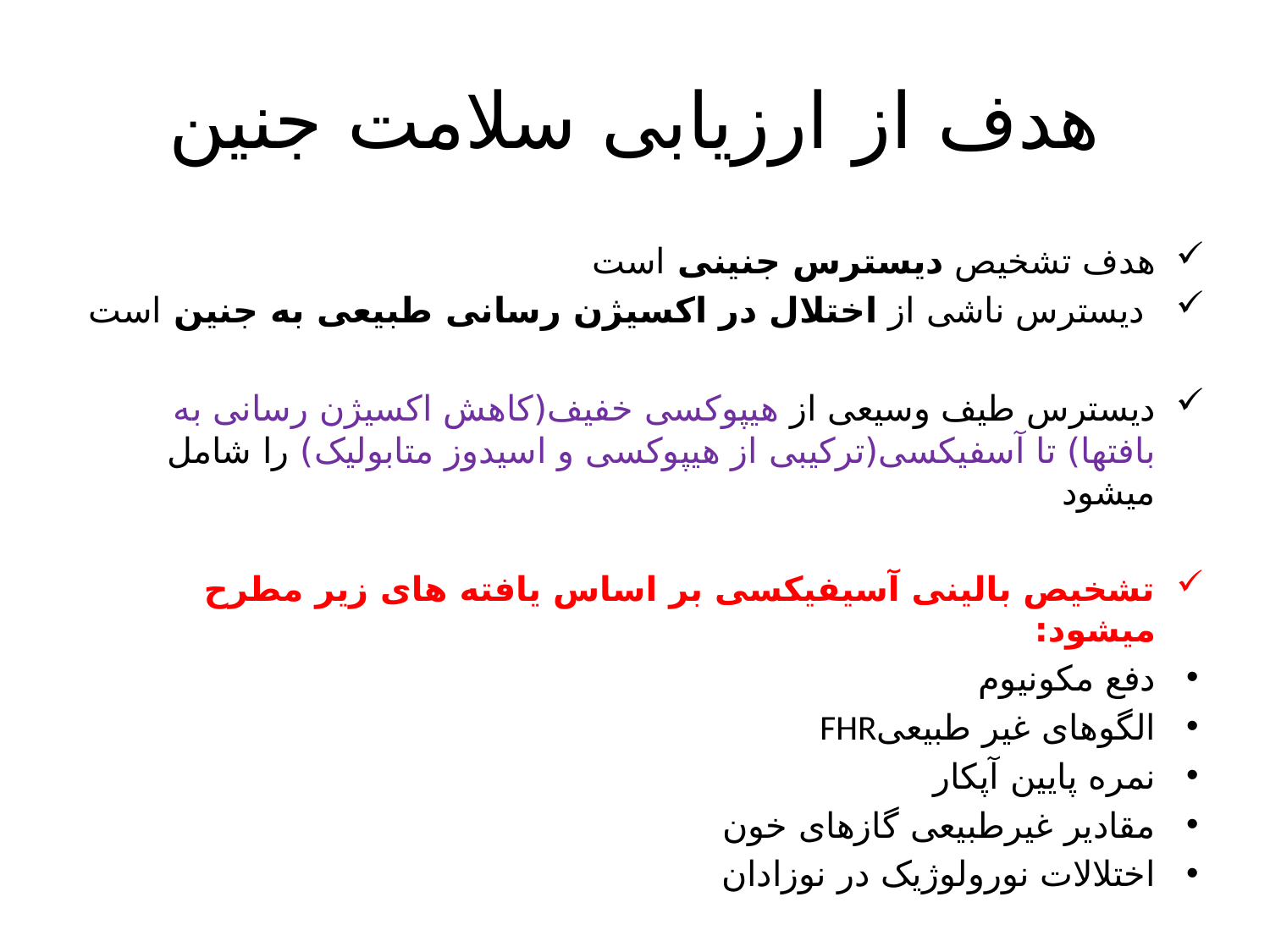

# هدف از ارزیابی سلامت جنین
هدف تشخیص دیسترس جنینی است
 دیسترس ناشی از اختلال در اکسیژن رسانی طبیعی به جنین است

دیسترس طیف وسیعی از هیپوکسی خفیف(کاهش اکسیژن رسانی به بافتها) تا آسفیکسی(ترکیبی از هیپوکسی و اسیدوز متابولیک) را شامل میشود

تشخیص بالینی آسیفیکسی بر اساس یافته های زیر مطرح میشود:
دفع مکونیوم
الگوهای غیر طبیعیFHR
نمره پایین آپکار
مقادیر غیرطبیعی گازهای خون
اختلالات نورولوژیک در نوزادان